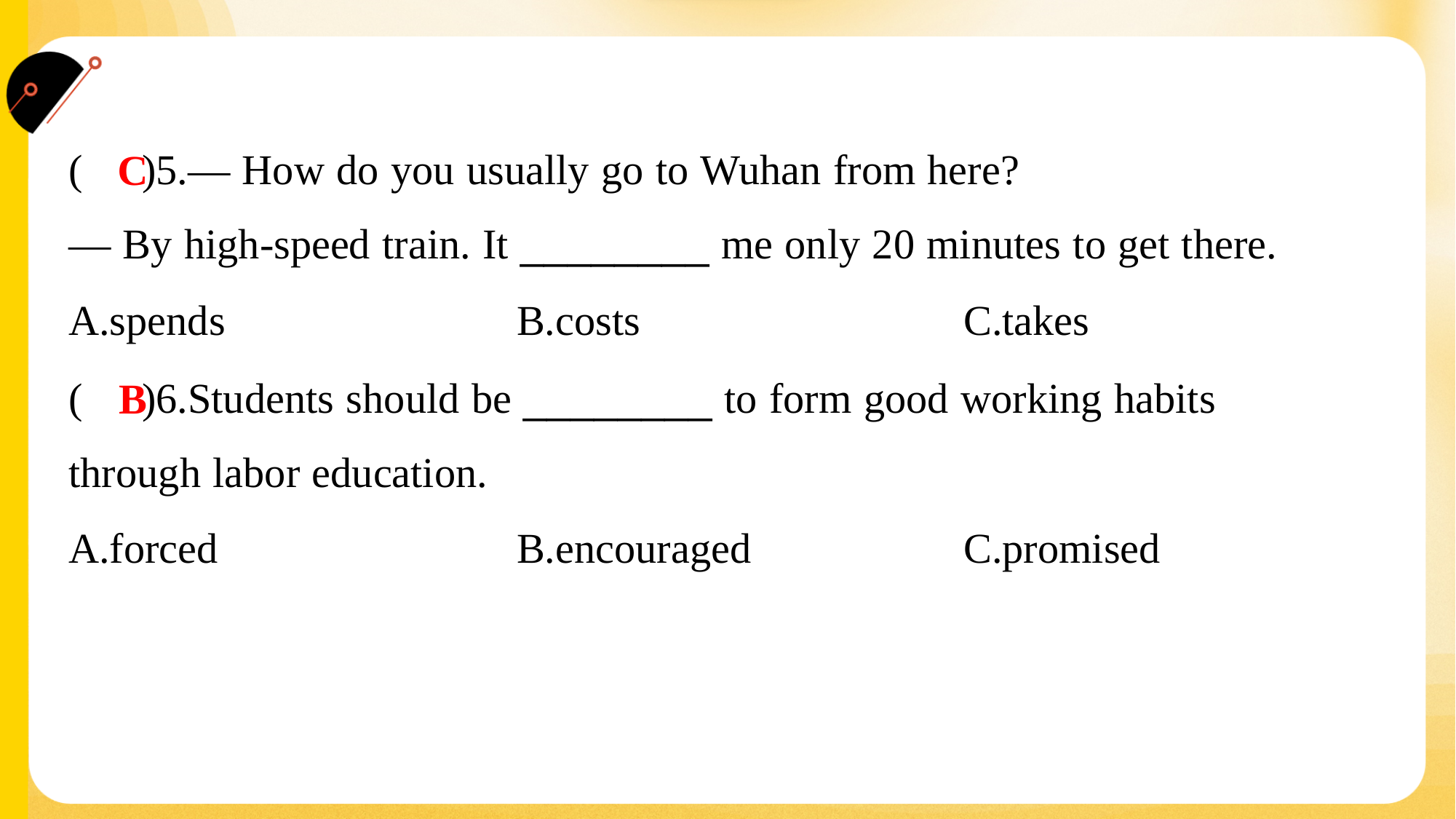

(     )5.— How do you usually go to Wuhan from here?
— By high-speed train. It ________ me only 20 minutes to get there.
C
A.spends	B.costs	C.takes
(     )6.Students should be ________ to form good working habits
through labor education.
B
A.forced	B.encouraged	C.promised